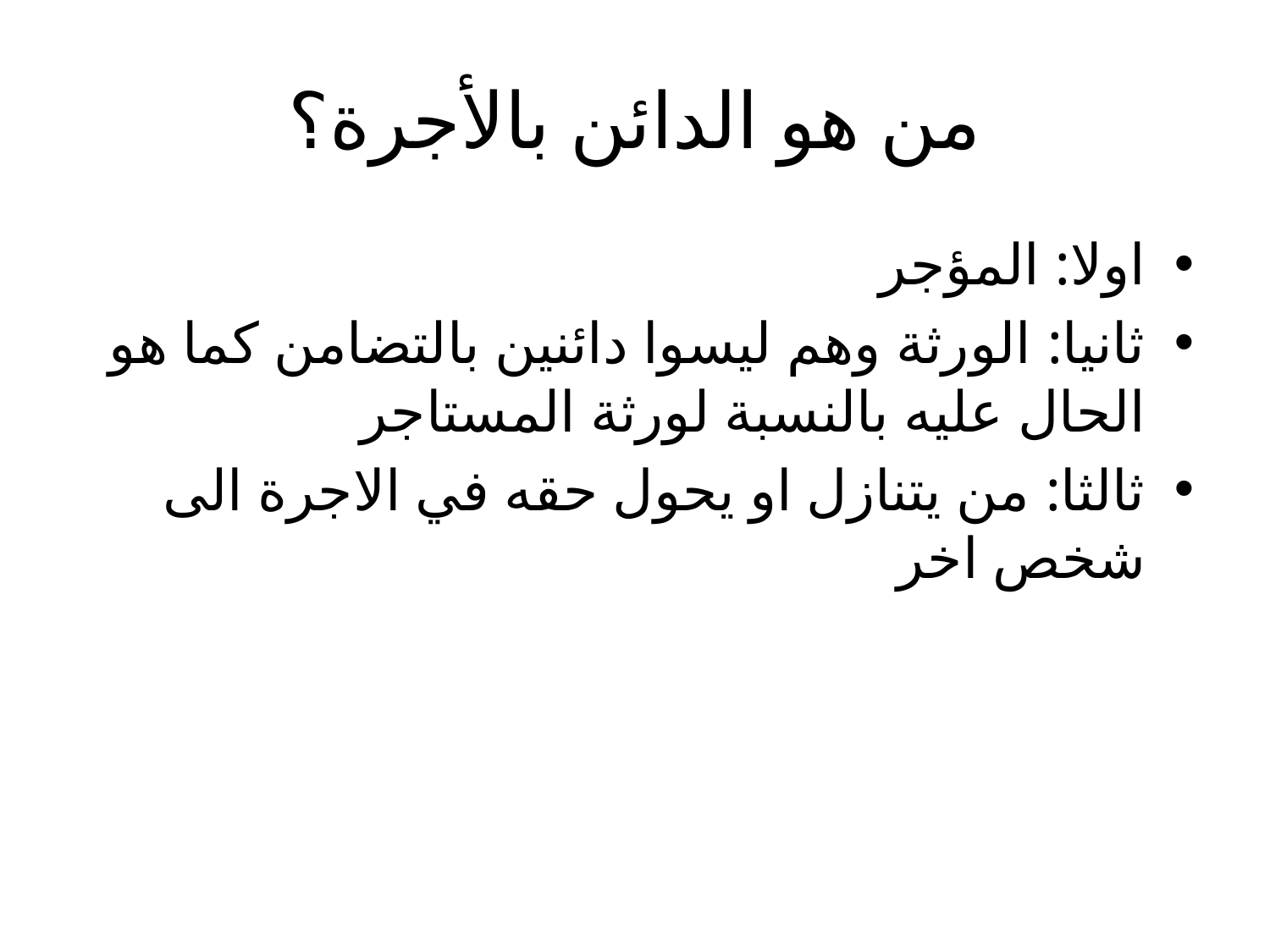

# من هو الدائن بالأجرة؟
اولا: المؤجر
ثانيا: الورثة وهم ليسوا دائنين بالتضامن كما هو الحال عليه بالنسبة لورثة المستاجر
ثالثا: من يتنازل او يحول حقه في الاجرة الى شخص اخر